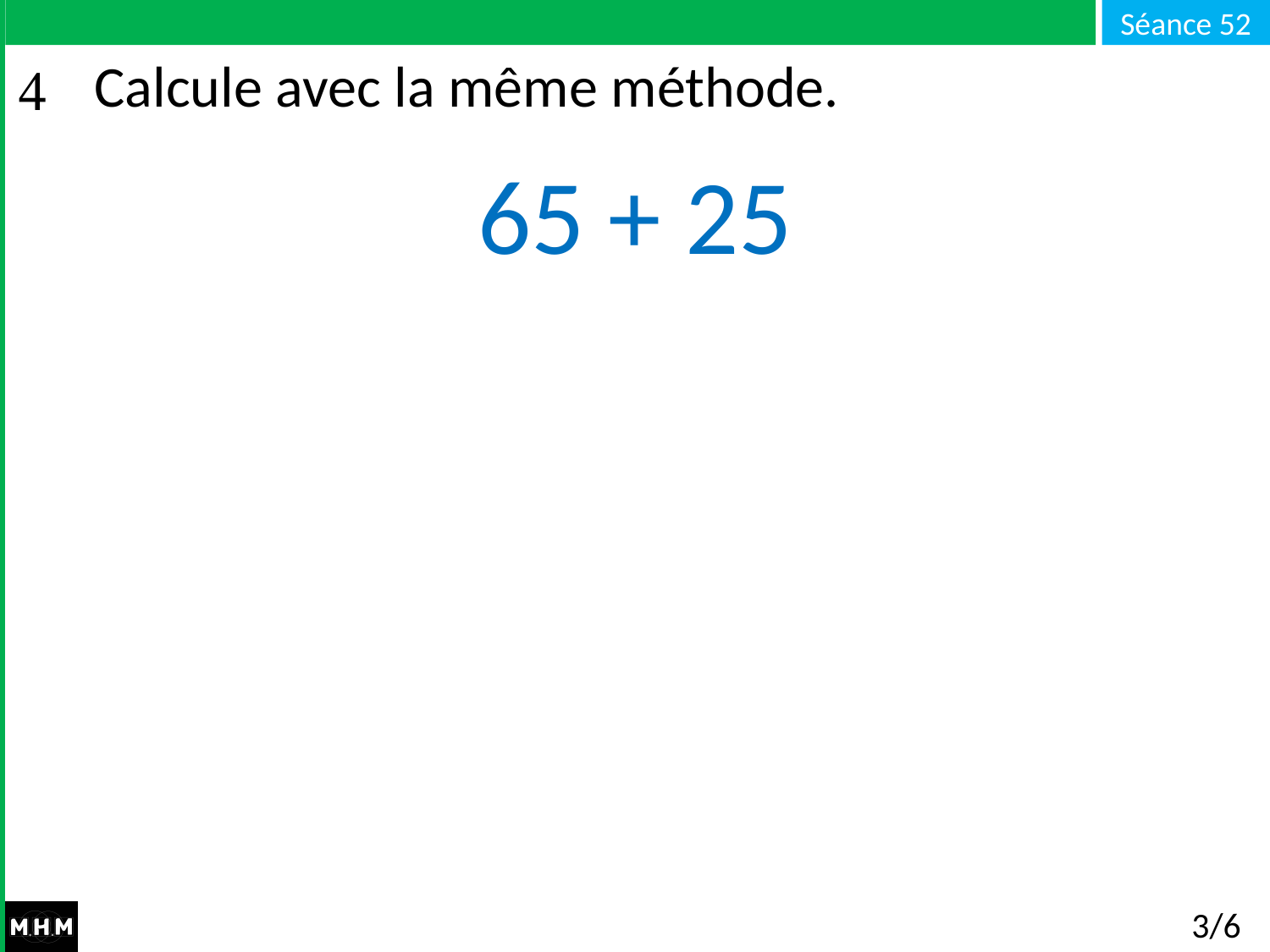

# Calcule avec la même méthode.
65 + 25
3/6